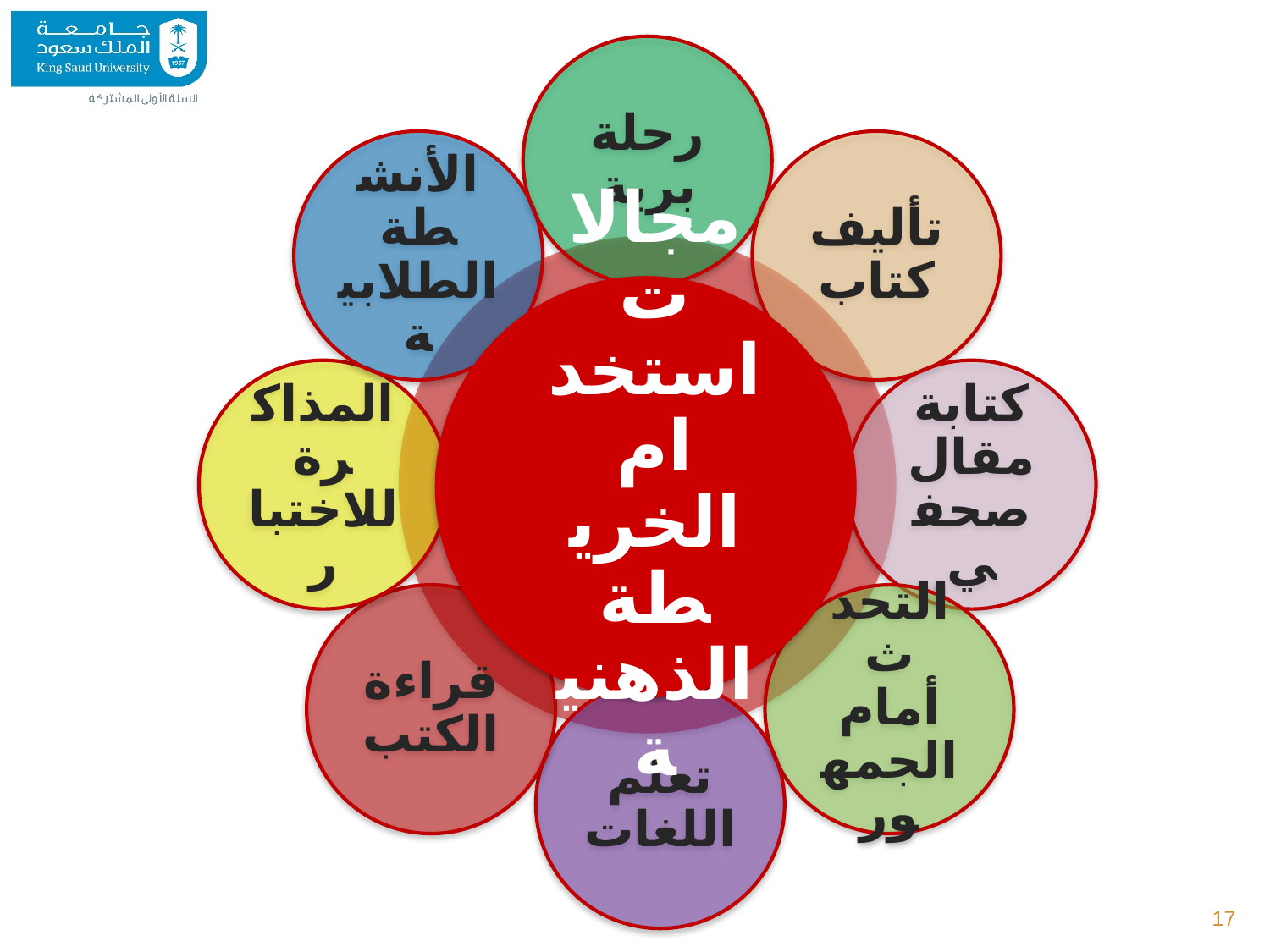

رحلة برية
تأليف كتاب
كتابة مقال صحفي
التحدث أمام الجمهور
تعلم اللغات
قراءة الكتب
المذاكرة للاختبار
الأنشطة الطلابية

مجالات استخدام الخريطة الذهنية

17